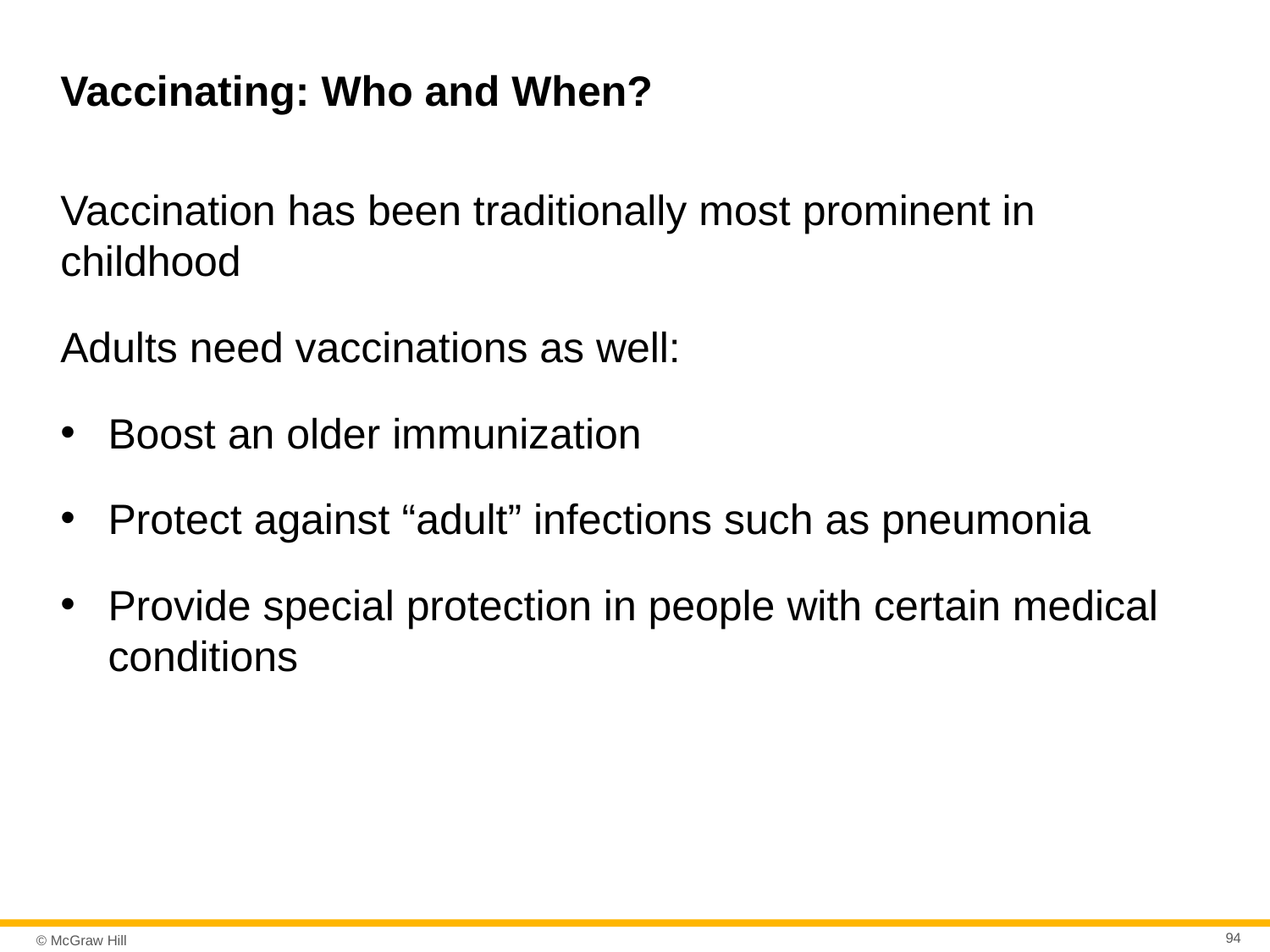

# Vaccinating: Who and When?
Vaccination has been traditionally most prominent in childhood
Adults need vaccinations as well:
Boost an older immunization
Protect against “adult” infections such as pneumonia
Provide special protection in people with certain medical conditions